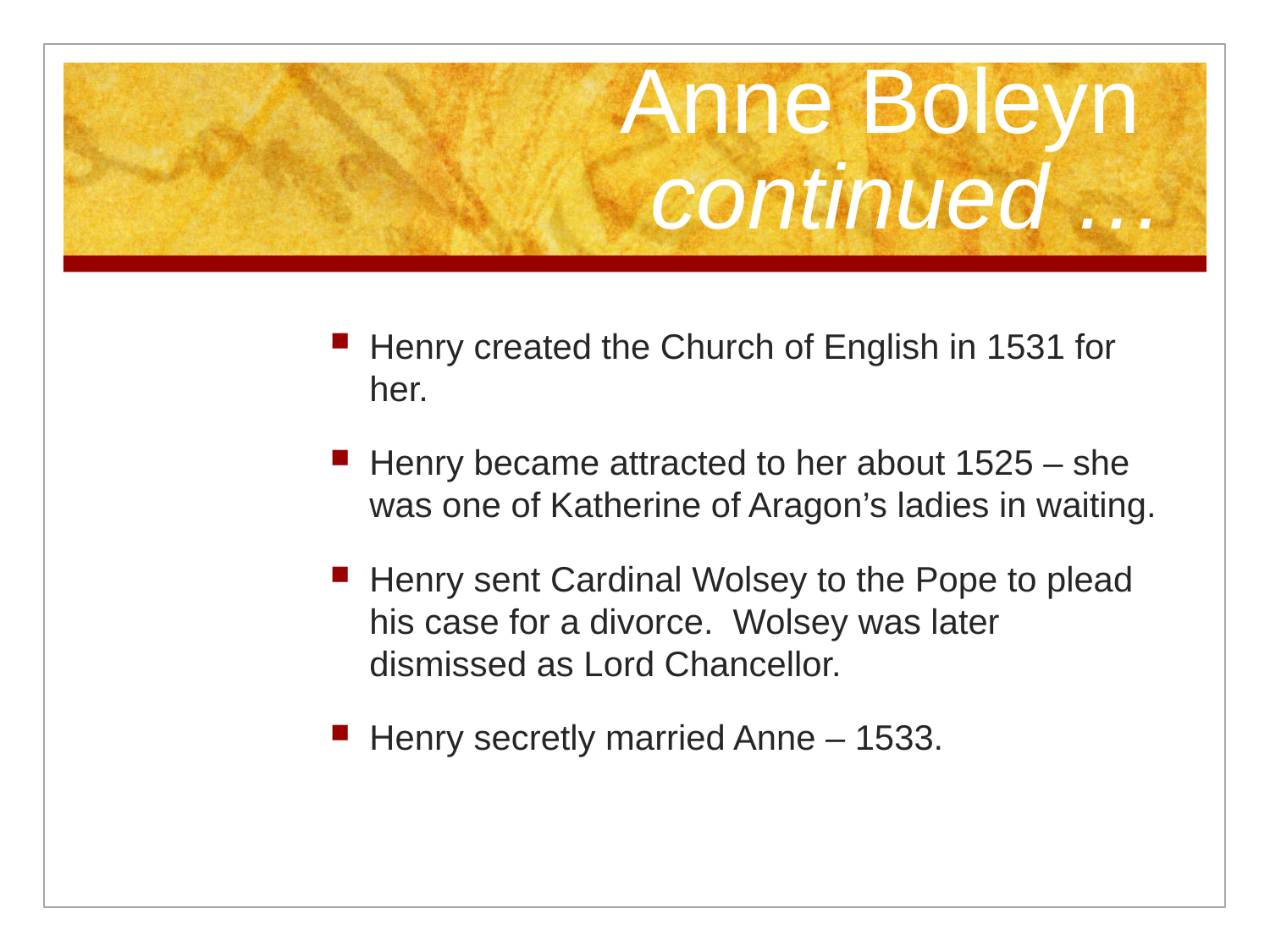

# Anne Boleyn continued …
Henry created the Church of English in 1531 for her.
Henry became attracted to her about 1525 – she was one of Katherine of Aragon’s ladies in waiting.
Henry sent Cardinal Wolsey to the Pope to plead his case for a divorce.  Wolsey was later dismissed as Lord Chancellor.
Henry secretly married Anne – 1533.